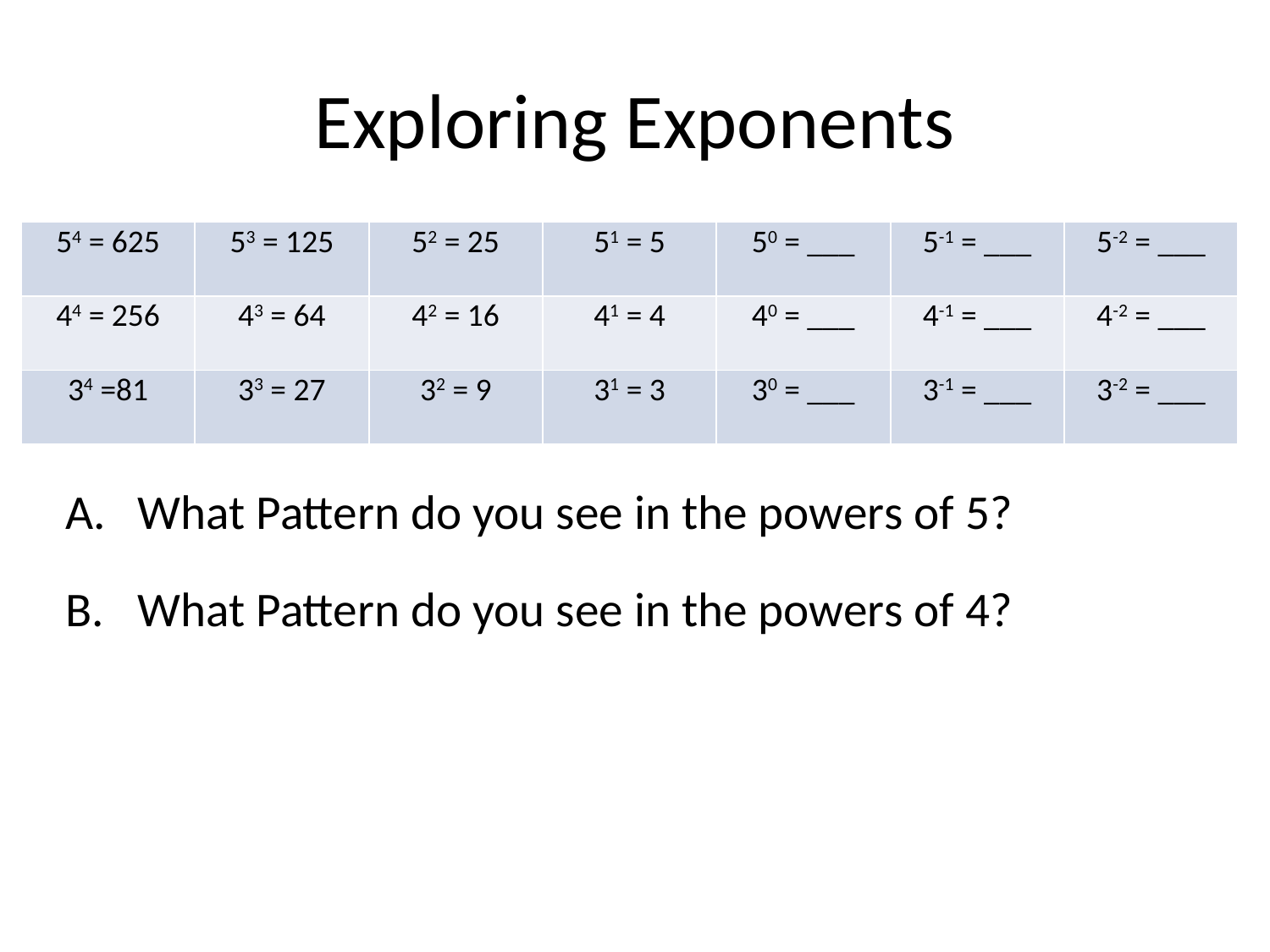

# Exploring Exponents
| 54 = 625 | 53 = 125 | 52 = 25 | 51 = 5 | 50 = \_\_\_ | 5-1 = \_\_\_ | 5-2 = \_\_\_ |
| --- | --- | --- | --- | --- | --- | --- |
| 44 = 256 | 43 = 64 | 42 = 16 | 41 = 4 | 40 = \_\_\_ | 4-1 = \_\_\_ | 4-2 = \_\_\_ |
| 34 =81 | 33 = 27 | 32 = 9 | 31 = 3 | 30 = \_\_\_ | 3-1 = \_\_\_ | 3-2 = \_\_\_ |
What Pattern do you see in the powers of 5?

What Pattern do you see in the powers of 4?